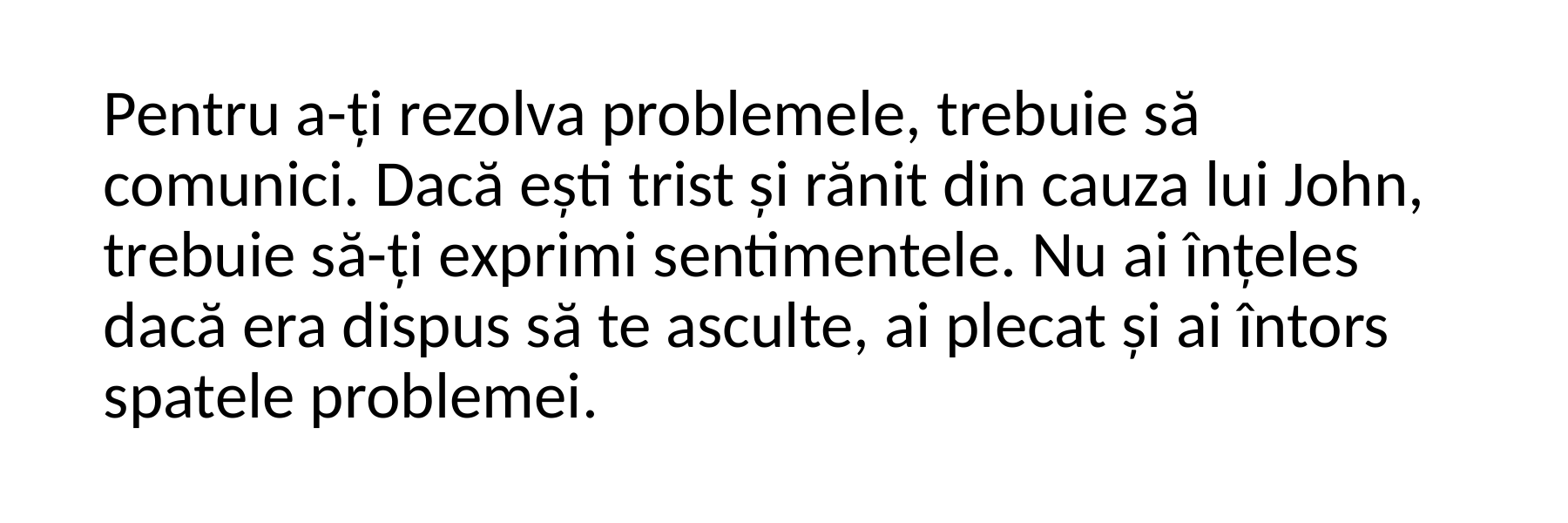

Pentru a-ți rezolva problemele, trebuie să comunici. Dacă ești trist și rănit din cauza lui John, trebuie să-ți exprimi sentimentele. Nu ai înțeles dacă era dispus să te asculte, ai plecat și ai întors spatele problemei.